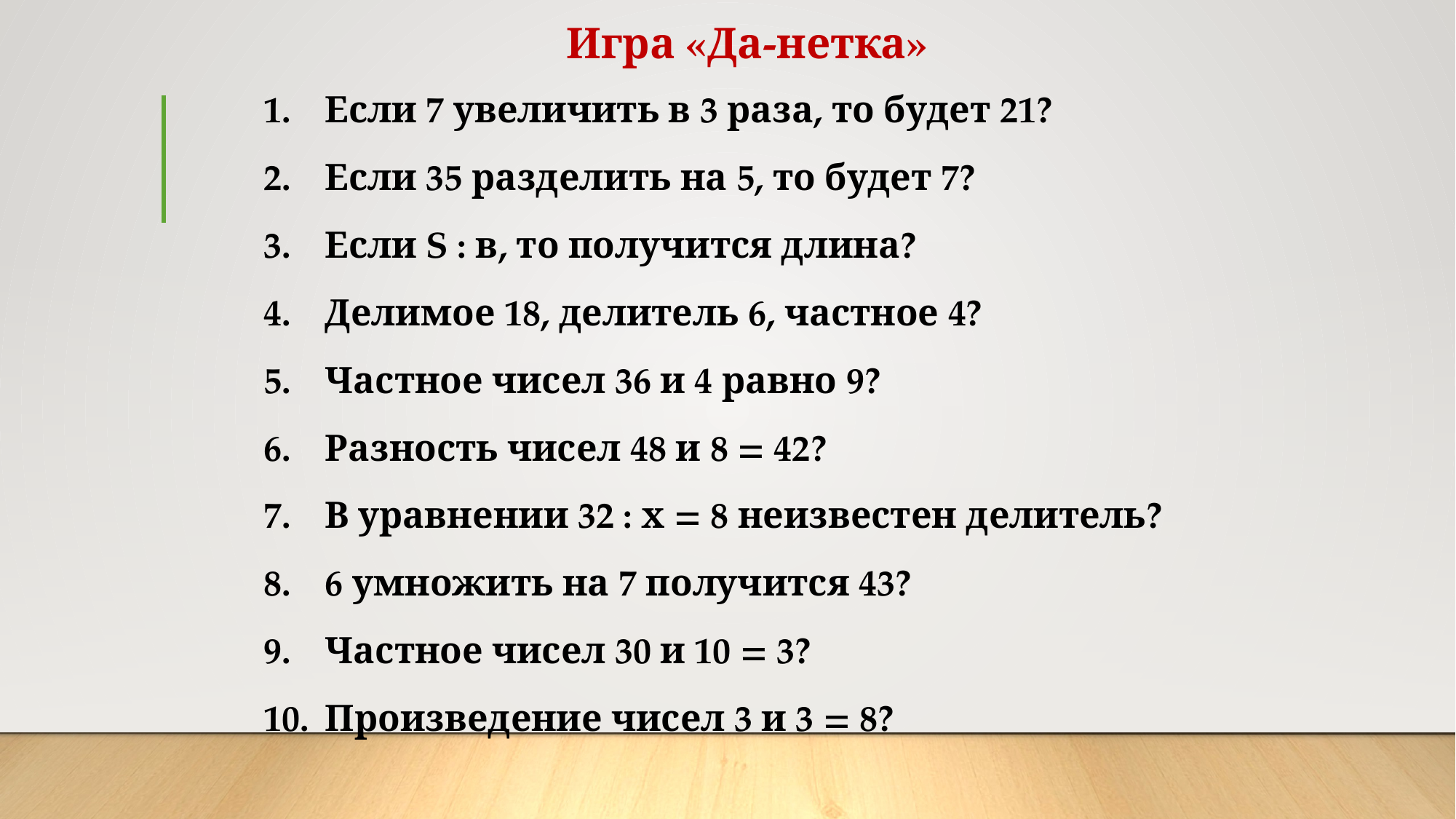

Игра «Да-нетка»
Если 7 увеличить в 3 раза, то будет 21?
Если 35 разделить на 5, то будет 7?
Если S : в, то получится длина?
Делимое 18, делитель 6, частное 4?
Частное чисел 36 и 4 равно 9?
Разность чисел 48 и 8 = 42?
В уравнении 32 : х = 8 неизвестен делитель?
6 умножить на 7 получится 43?
Частное чисел 30 и 10 = 3?
Произведение чисел 3 и 3 = 8?
#